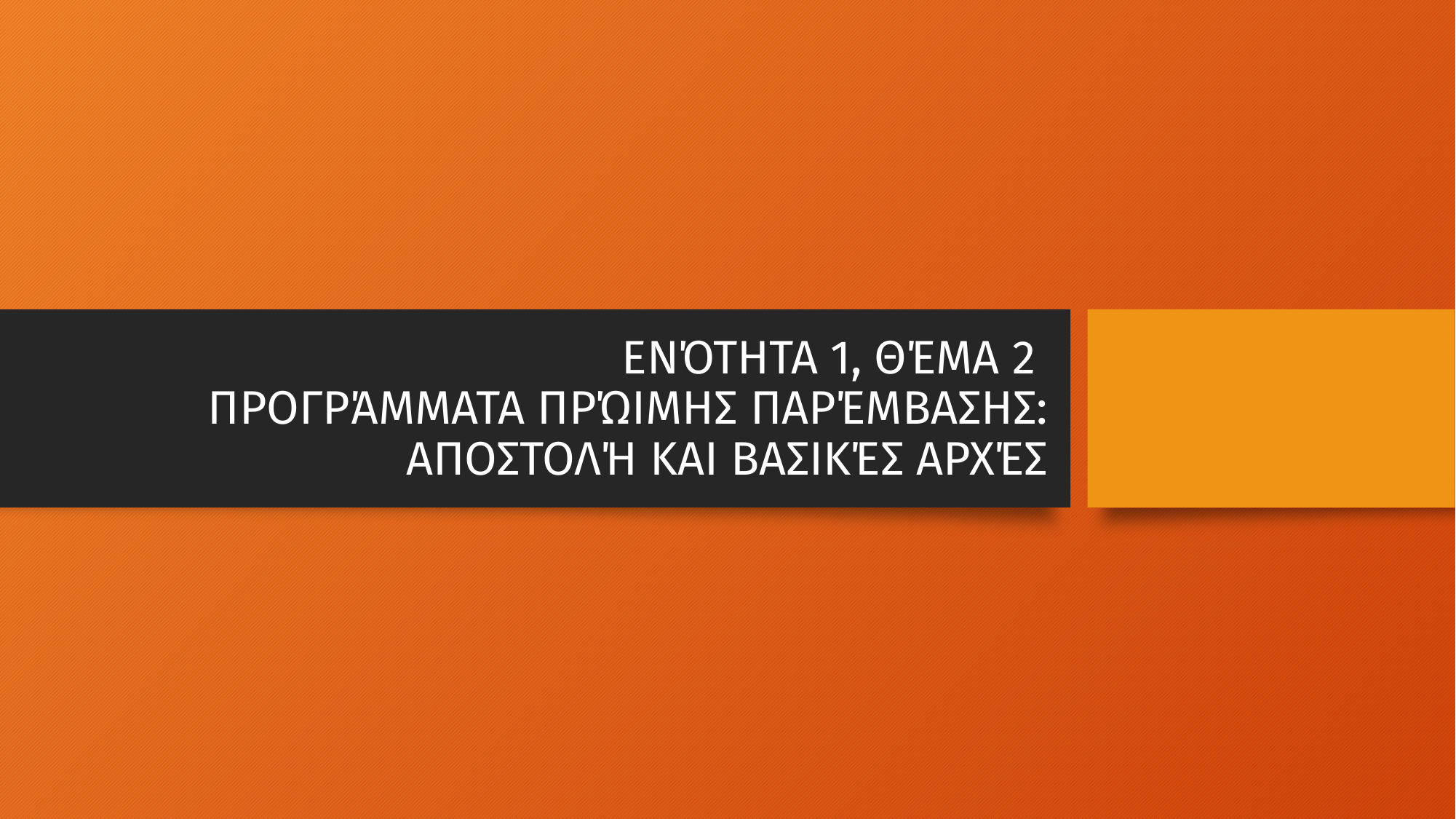

# ΕΝΌΤΗΤΑ 1, ΘΈΜΑ 2 ΠΡΟΓΡΆΜΜΑΤΑ ΠΡΏΙΜΗΣ ΠΑΡΈΜΒΑΣΗΣ: ΑΠΟΣΤΟΛΉ ΚΑΙ ΒΑΣΙΚΈΣ ΑΡΧΈΣ